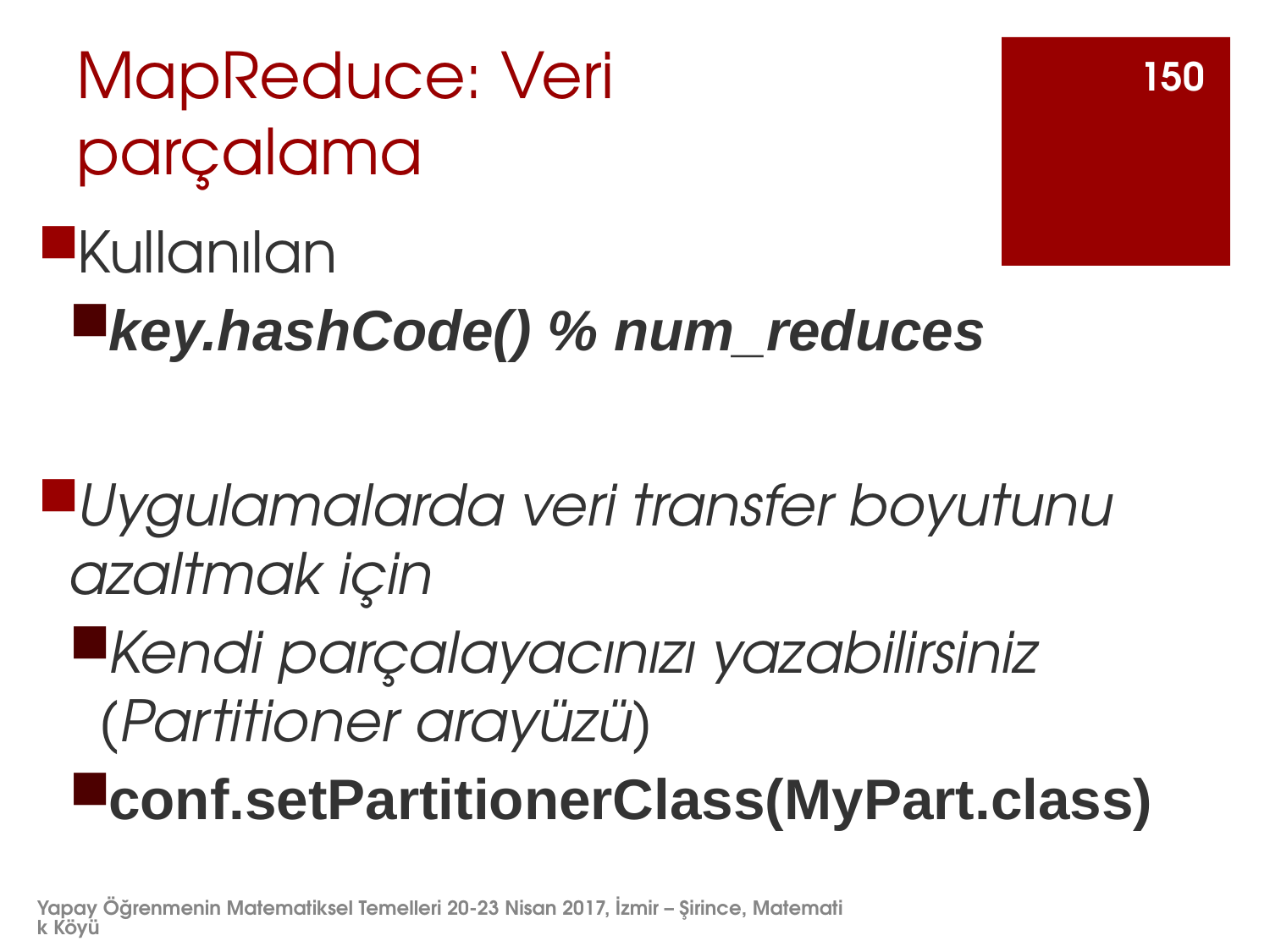

# MapReduce: Veri parçalama
150
Kullanılan
key.hashCode() % num_reduces

Uygulamalarda veri transfer boyutunu azaltmak için
Kendi parçalayacınızı yazabilirsiniz (Partitioner arayüzü)
conf.setPartitionerClass(MyPart.class)

Yapay Öğrenmenin Matematiksel Temelleri 20-23 Nisan 2017, İzmir – Şirince, Matematik Köyü